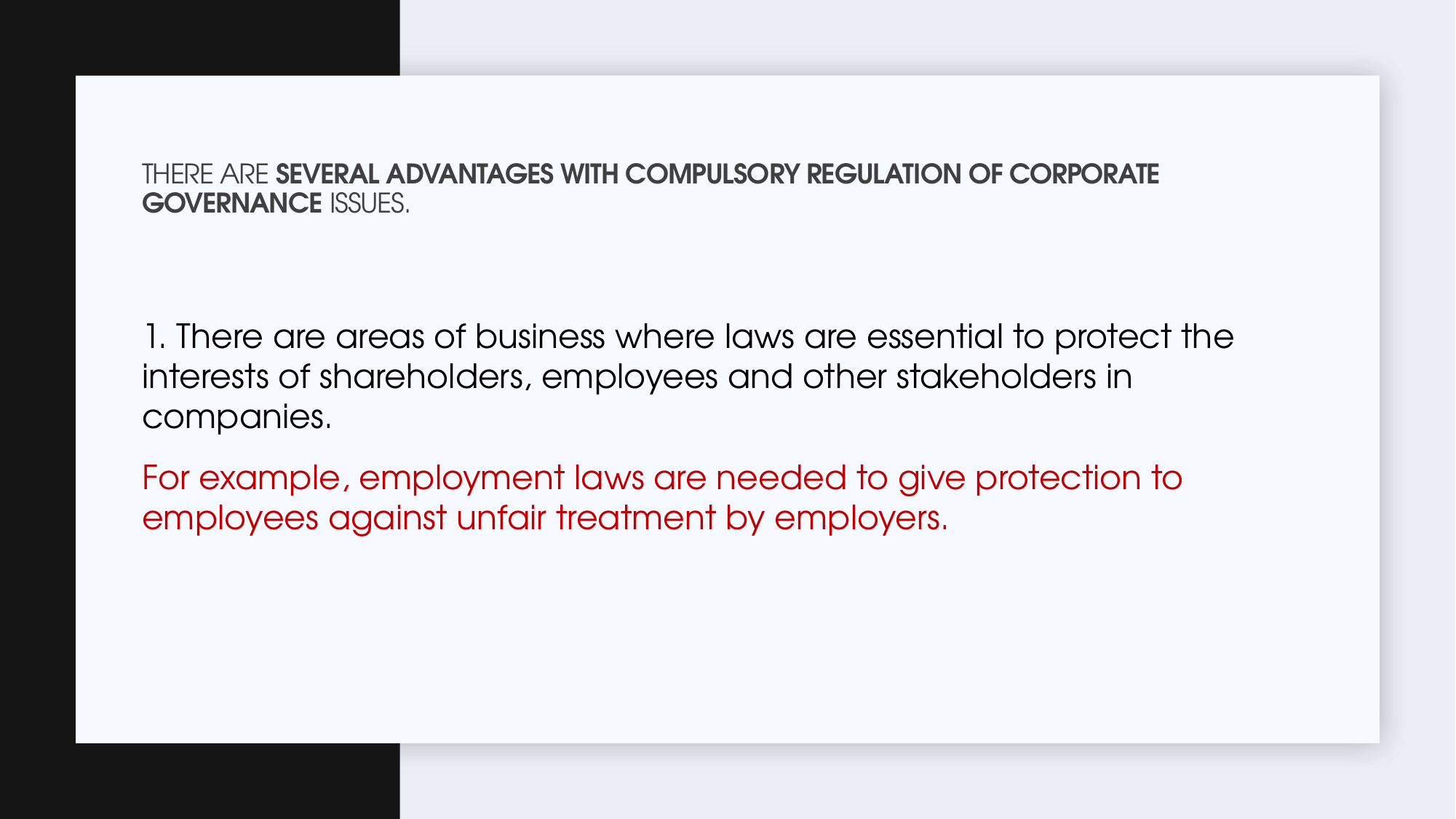

# There are several advantages with compulsory regulation of corporate governance issues.
1. There are areas of business where laws are essential to protect the interests of shareholders, employees and other stakeholders in companies.
For example, employment laws are needed to give protection to employees against unfair treatment by employers.